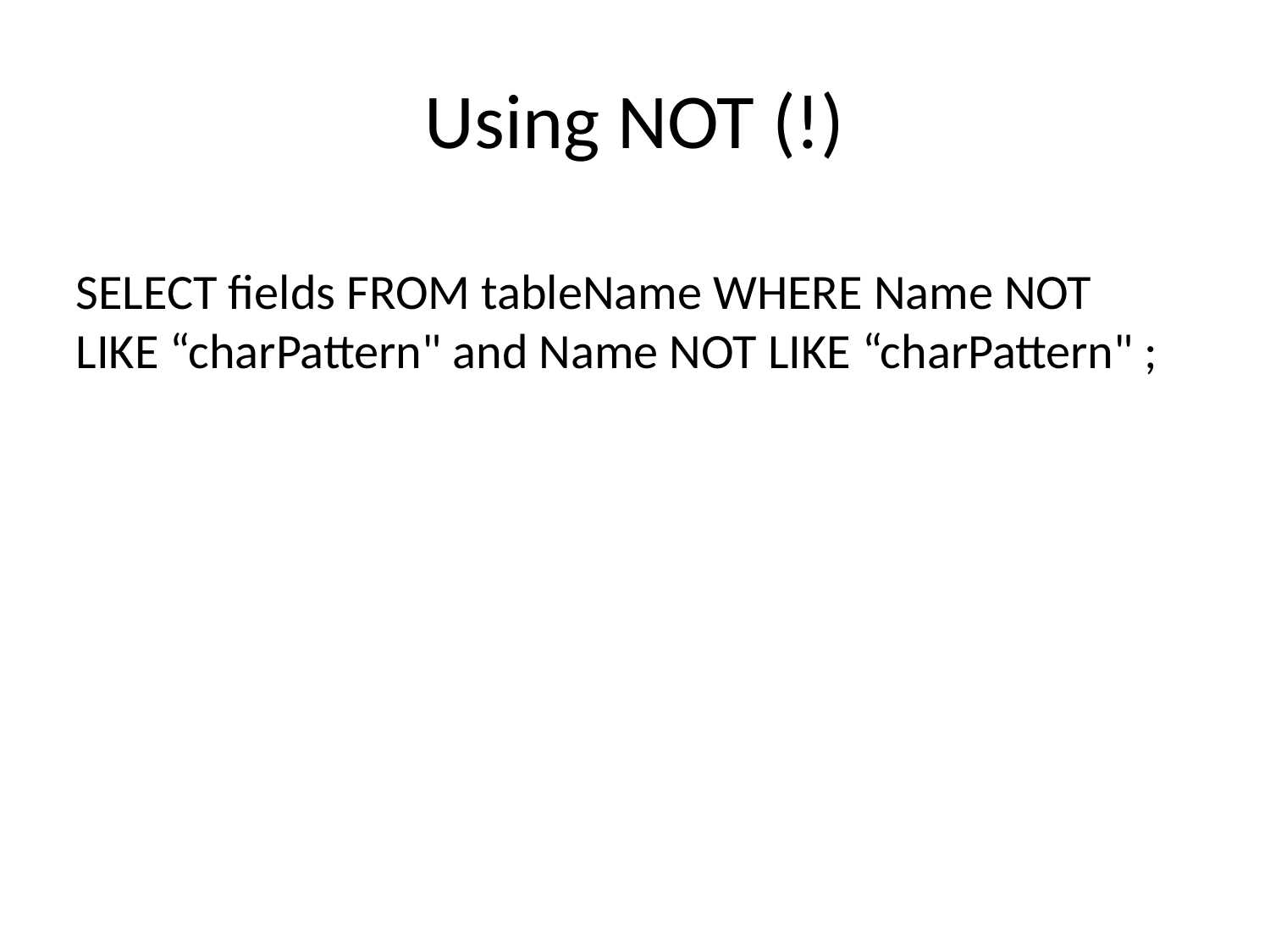

# Using NOT (!)
SELECT fields FROM tableName WHERE Name NOT LIKE “charPattern" and Name NOT LIKE “charPattern" ;